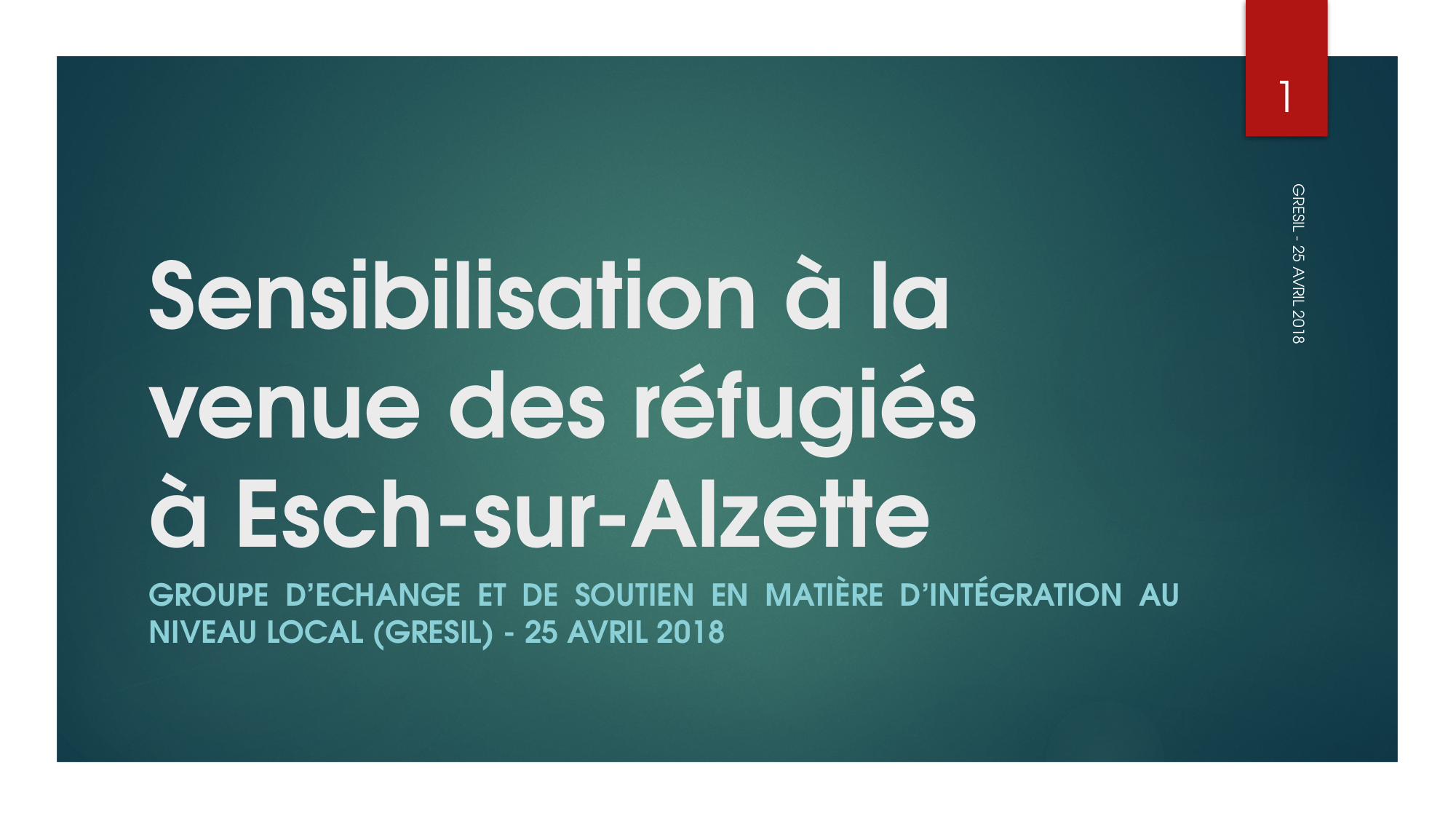

1
# Sensibilisation à la venue des réfugiés à Esch-sur-Alzette
GRESIL - 25 AVRIL 2018
Groupe d’Echange et de Soutien en matière d’Intégration au niveau Local (GRESIL) - 25 avril 2018